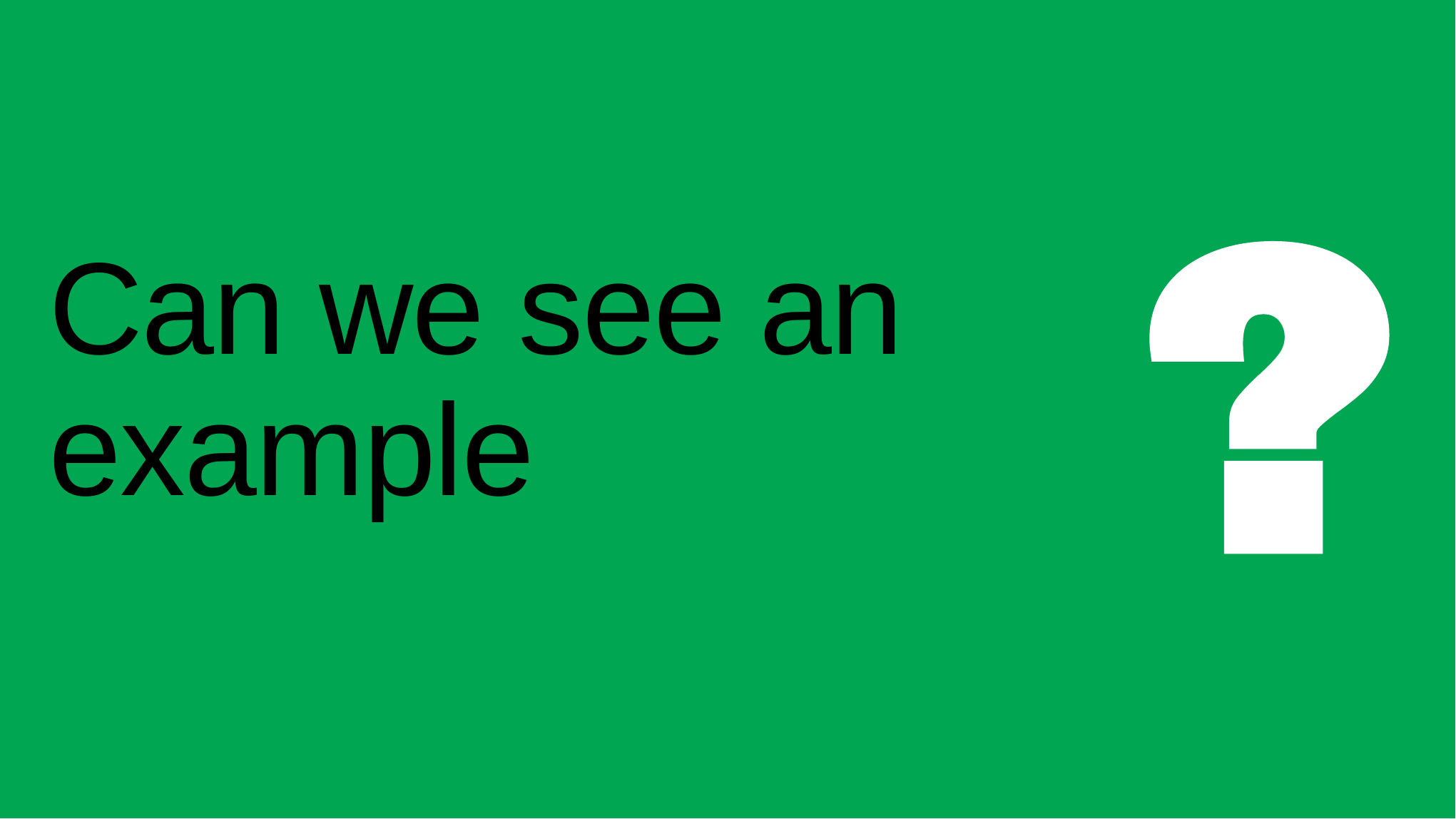

?
# Can we see an example